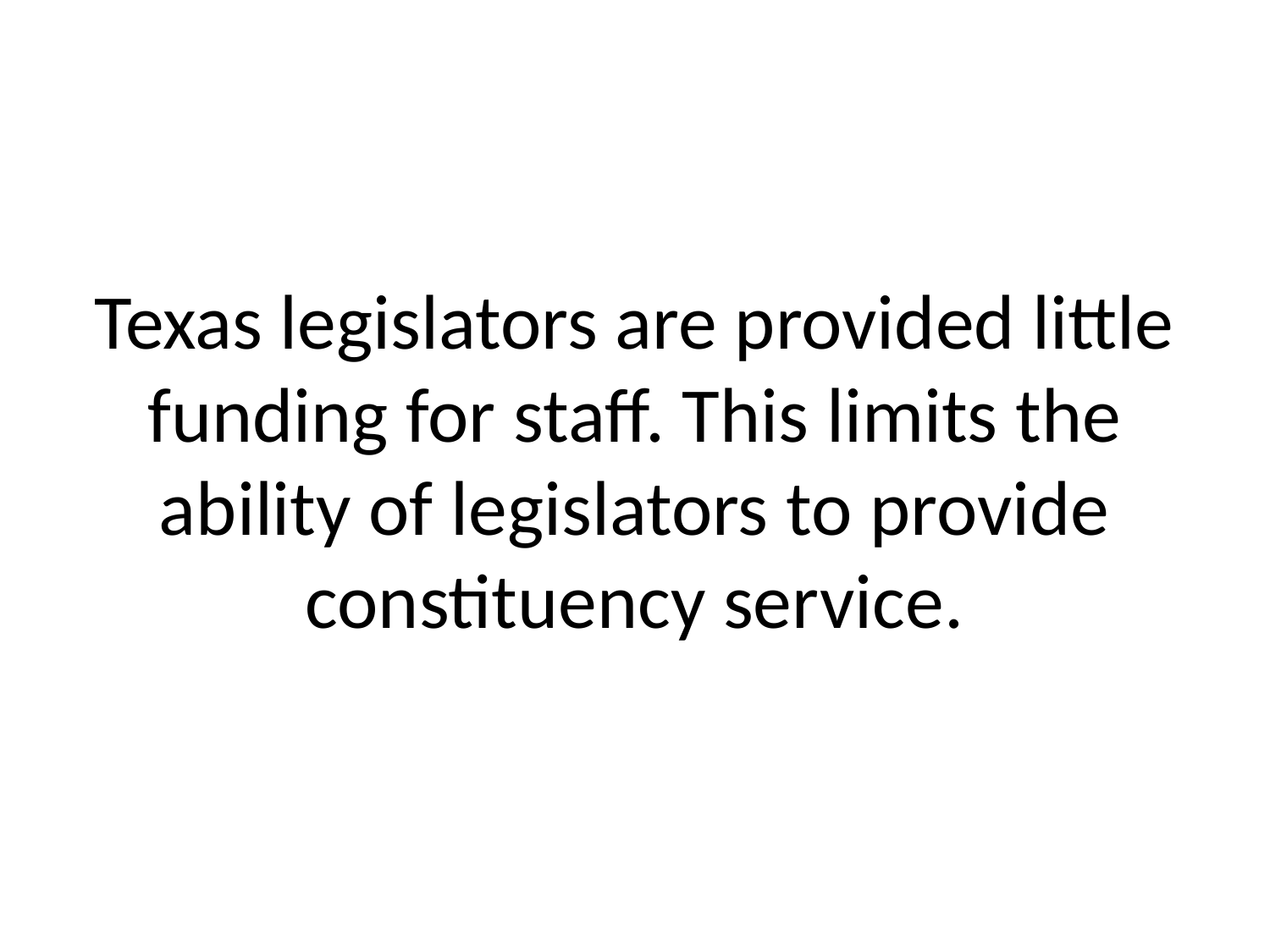

# Texas legislators are provided little funding for staff. This limits the ability of legislators to provide constituency service.